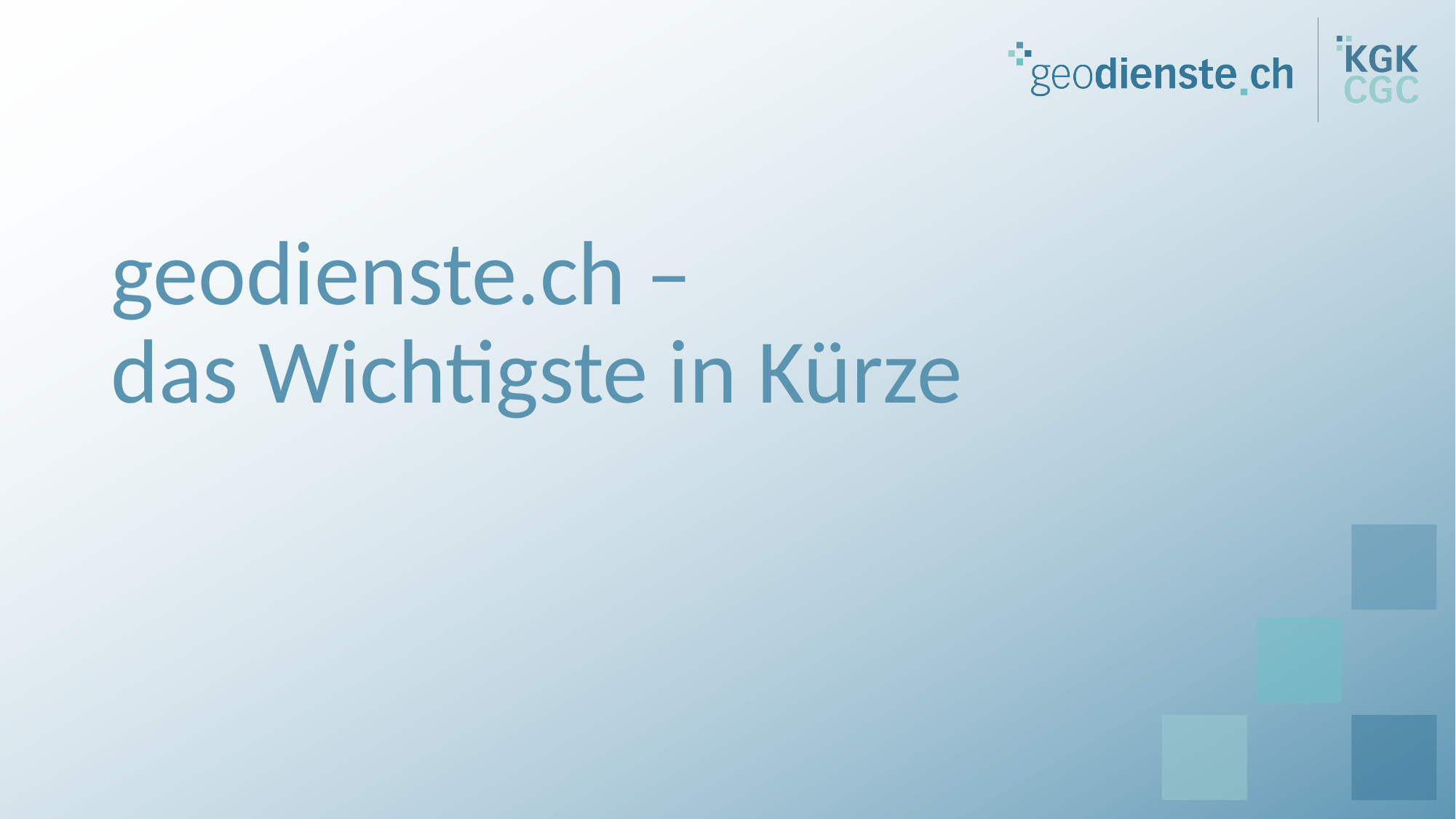

# geodienste.ch – das Wichtigste in Kürze